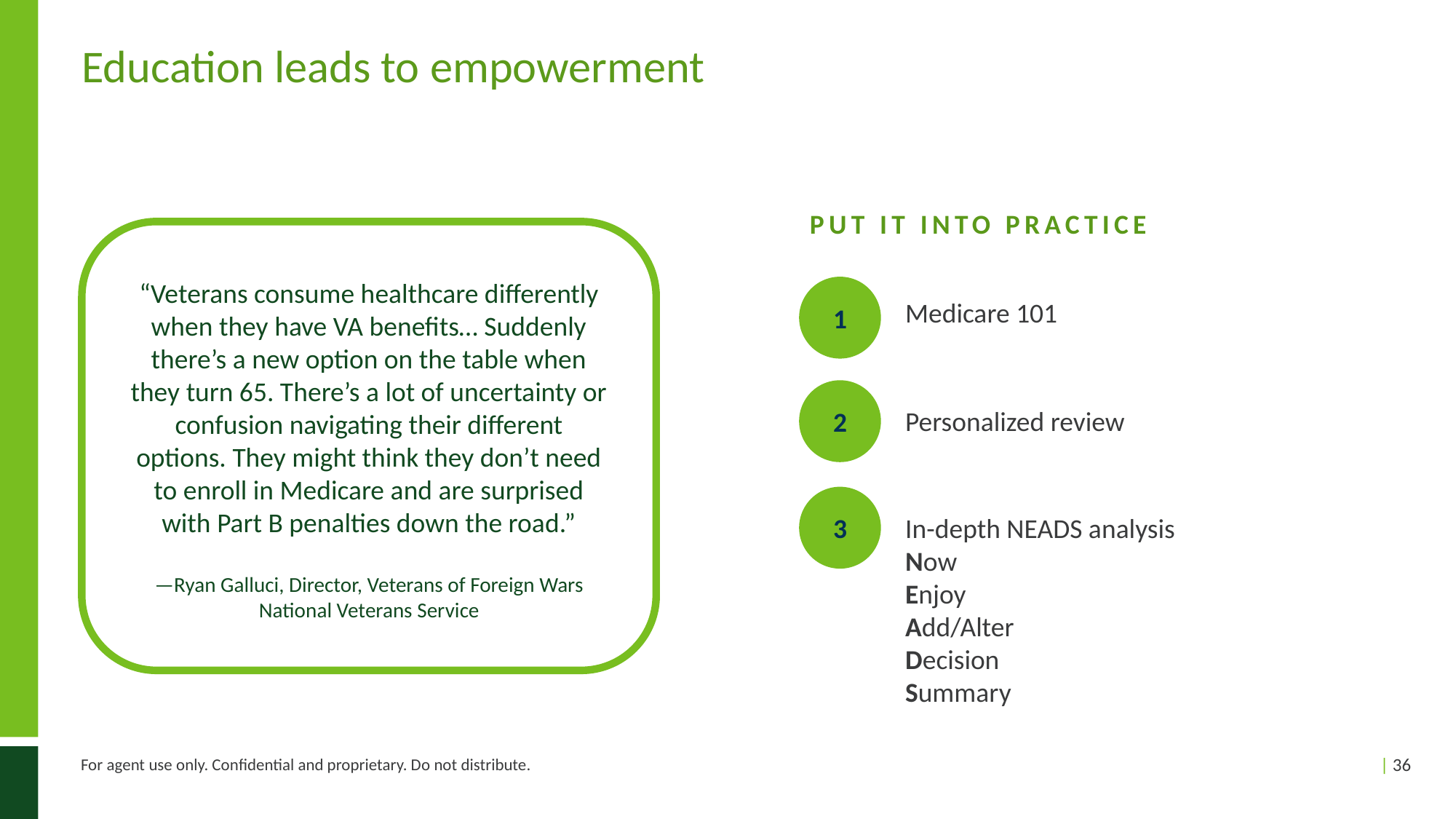

# Education leads to empowerment
PUT IT INTO PRACTICE

“Veterans consume healthcare differently when they have VA benefits… Suddenly there’s a new option on the table when they turn 65. There’s a lot of uncertainty or confusion navigating their different options. They might think they don’t need to enroll in Medicare and are surprised with Part B penalties down the road.”

—Ryan Galluci, Director, Veterans of Foreign Wars National Veterans Service
1
Medicare 101
2
Personalized review
3
In-depth NEADS analysis
Now
Enjoy
Add/Alter
Decision
Summary